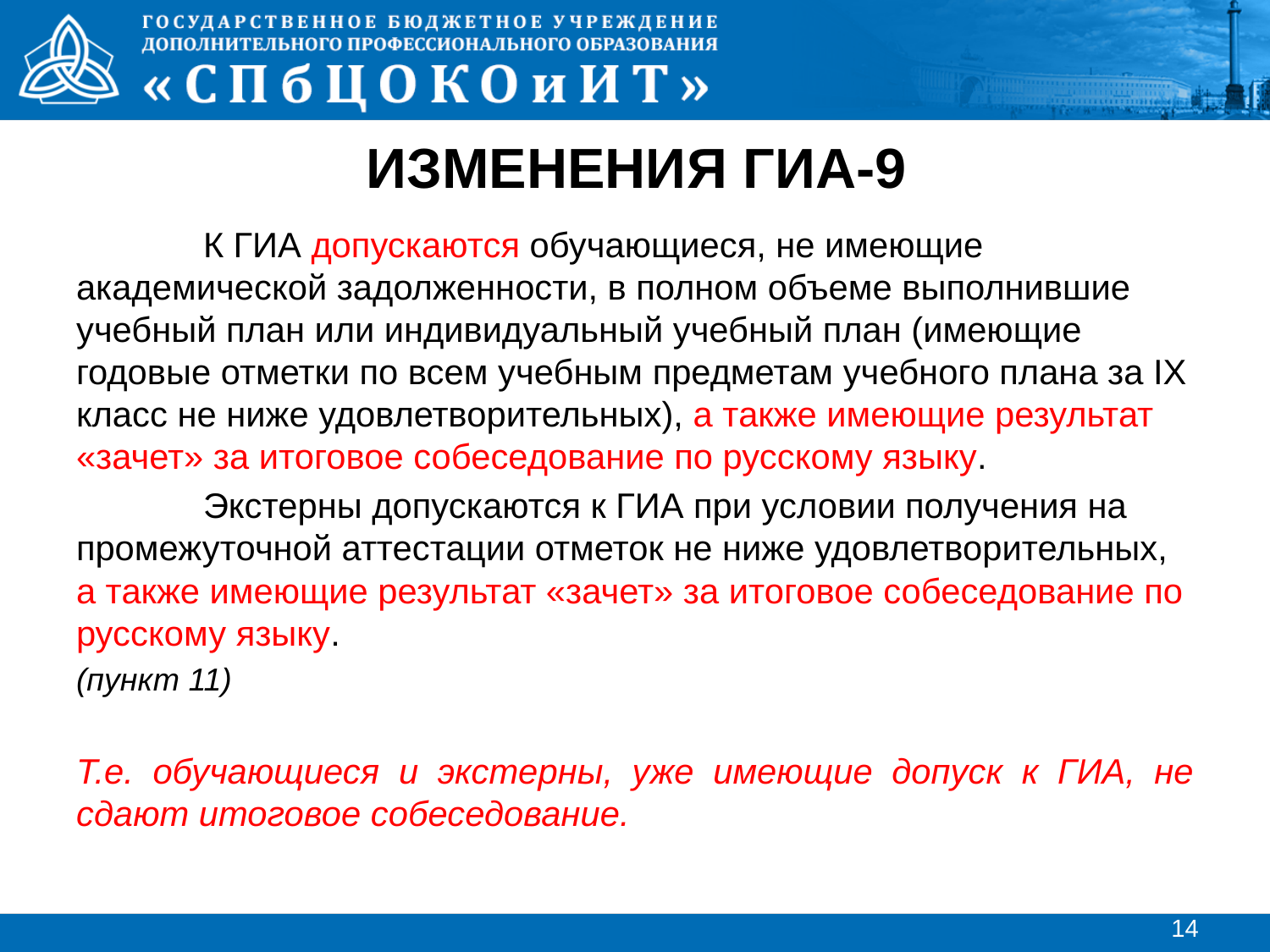

ИЗМЕНЕНИЯ ГИА-9
	К ГИА допускаются обучающиеся, не имеющие академической задолженности, в полном объеме выполнившие учебный план или индивидуальный учебный план (имеющие годовые отметки по всем учебным предметам учебного плана за IX класс не ниже удовлетворительных), а также имеющие результат «зачет» за итоговое собеседование по русскому языку.
	Экстерны допускаются к ГИА при условии получения на промежуточной аттестации отметок не ниже удовлетворительных, а также имеющие результат «зачет» за итоговое собеседование по русскому языку.
(пункт 11)

Т.е. обучающиеся и экстерны, уже имеющие допуск к ГИА, не сдают итоговое собеседование.
14